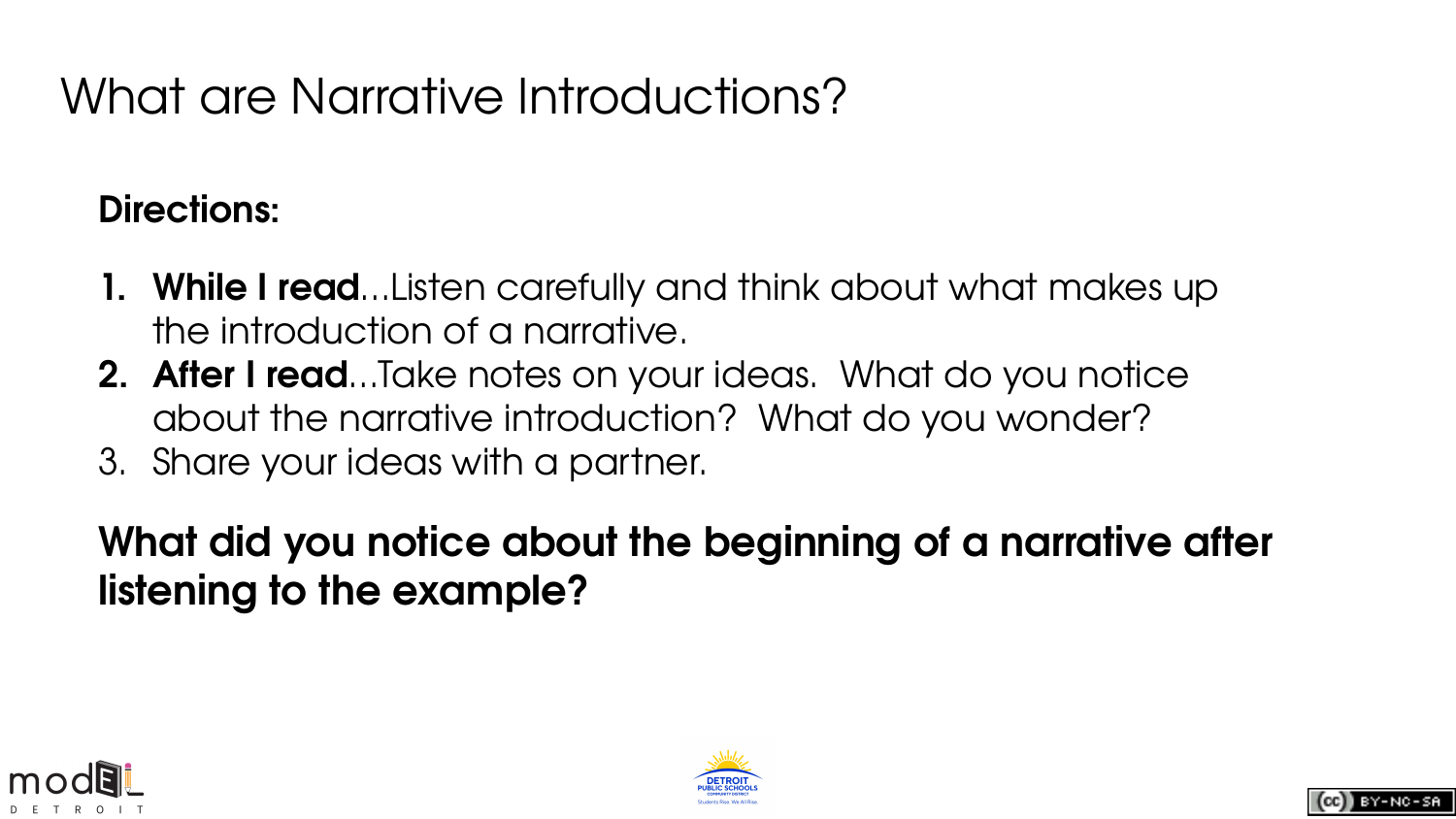

# What are Narrative Introductions?
Directions:

While I read…Listen carefully and think about what makes up the introduction of a narrative.
After I read…Take notes on your ideas.  What do you notice about the narrative introduction?  What do you wonder?
Share your ideas with a partner.

What did you notice about the beginning of a narrative after listening to the example?